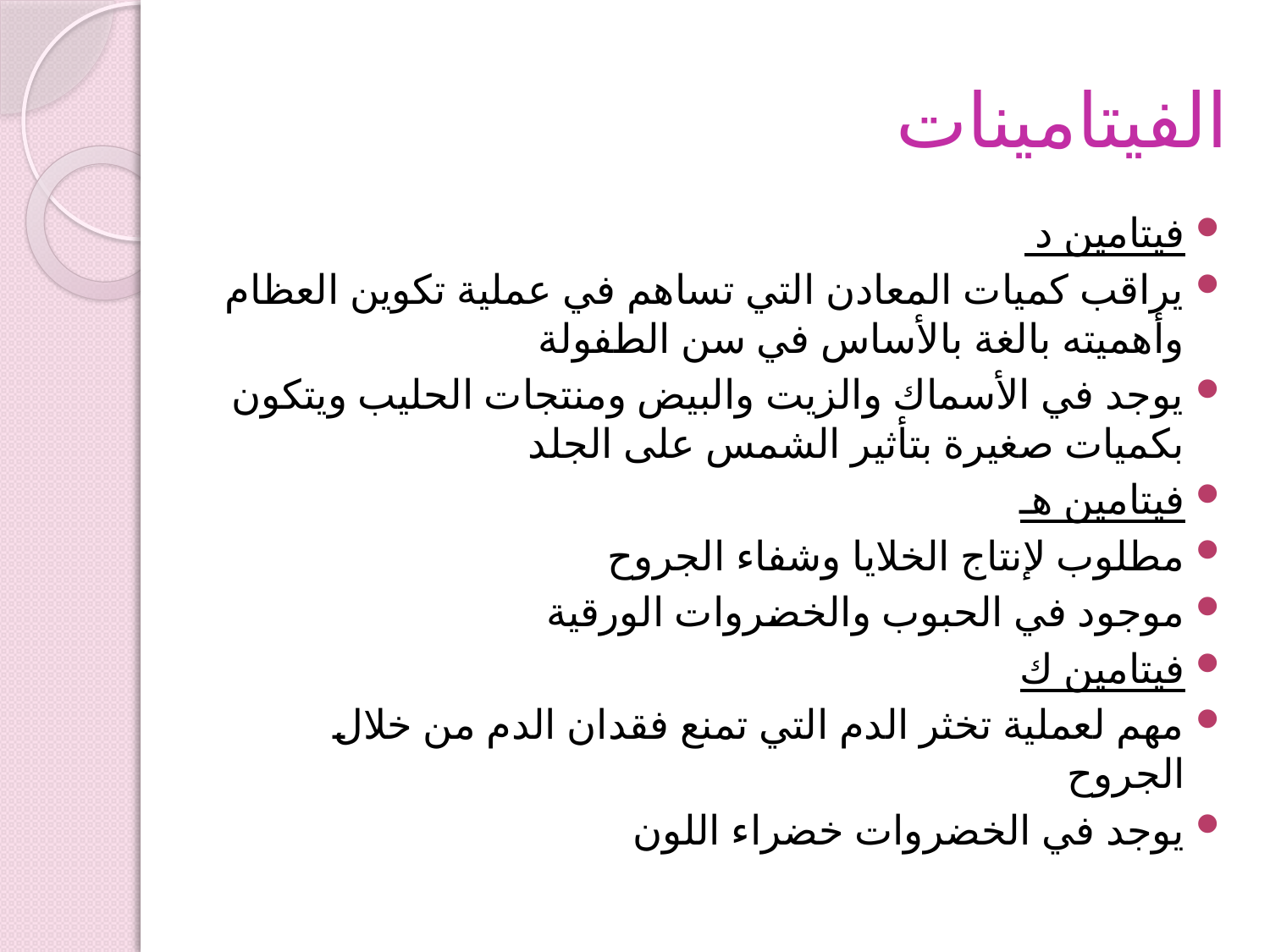

# الفيتامينات
فيتامين د
يراقب كميات المعادن التي تساهم في عملية تكوين العظام وأهميته بالغة بالأساس في سن الطفولة
يوجد في الأسماك والزيت والبيض ومنتجات الحليب ويتكون بكميات صغيرة بتأثير الشمس على الجلد
فيتامين هـ
مطلوب لإنتاج الخلايا وشفاء الجروح
موجود في الحبوب والخضروات الورقية
فيتامين ك
مهم لعملية تخثر الدم التي تمنع فقدان الدم من خلال الجروح
يوجد في الخضروات خضراء اللون